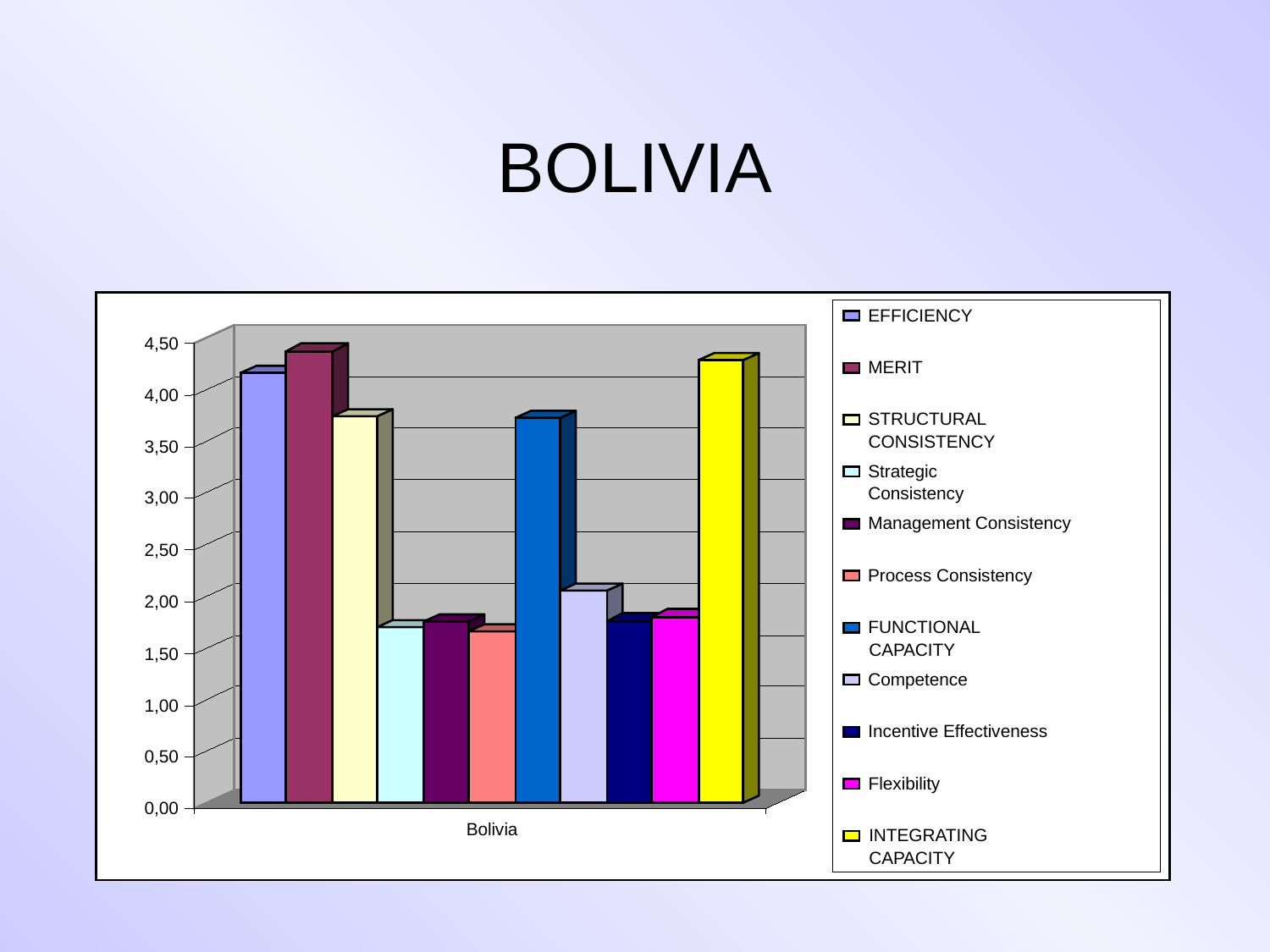

# BOLIVIA

EFFICIENCY

4,50

MERIT

4,00

STRUCTURAL

CONSISTENCY
3,50

Strategic

Consistency
3,00

Management Consistency

2,50

Process Consistency

2,00

FUNCTIONAL

CAPACITY
1,50

Competence

1,00

Incentive Effectiveness

0,50

Flexibility

0,00

Bolivia
INTEGRATING

CAPACITY